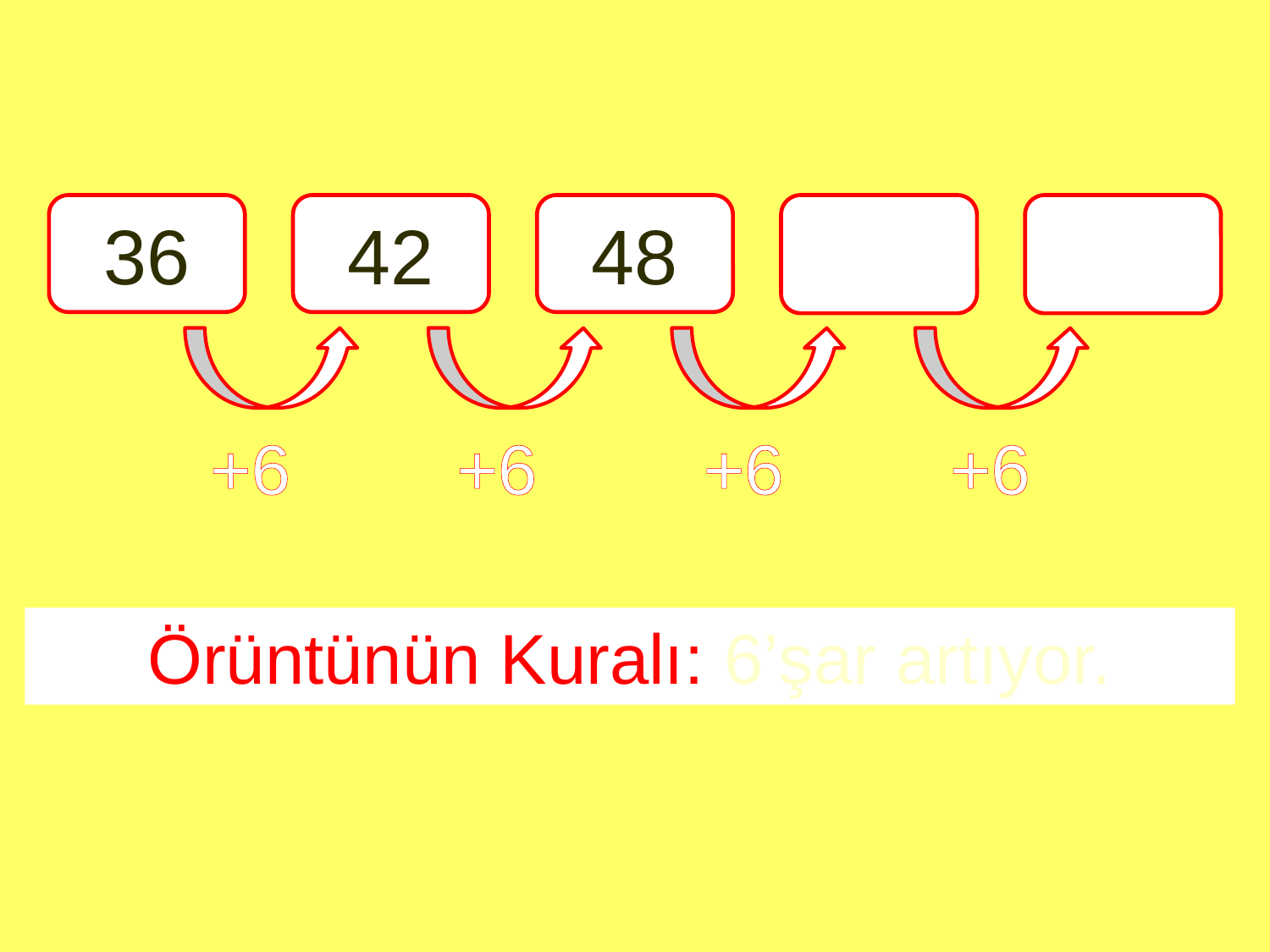

36
42
48

+6
+6
+6
+6
Örüntünün Kuralı: 6’şar artıyor.